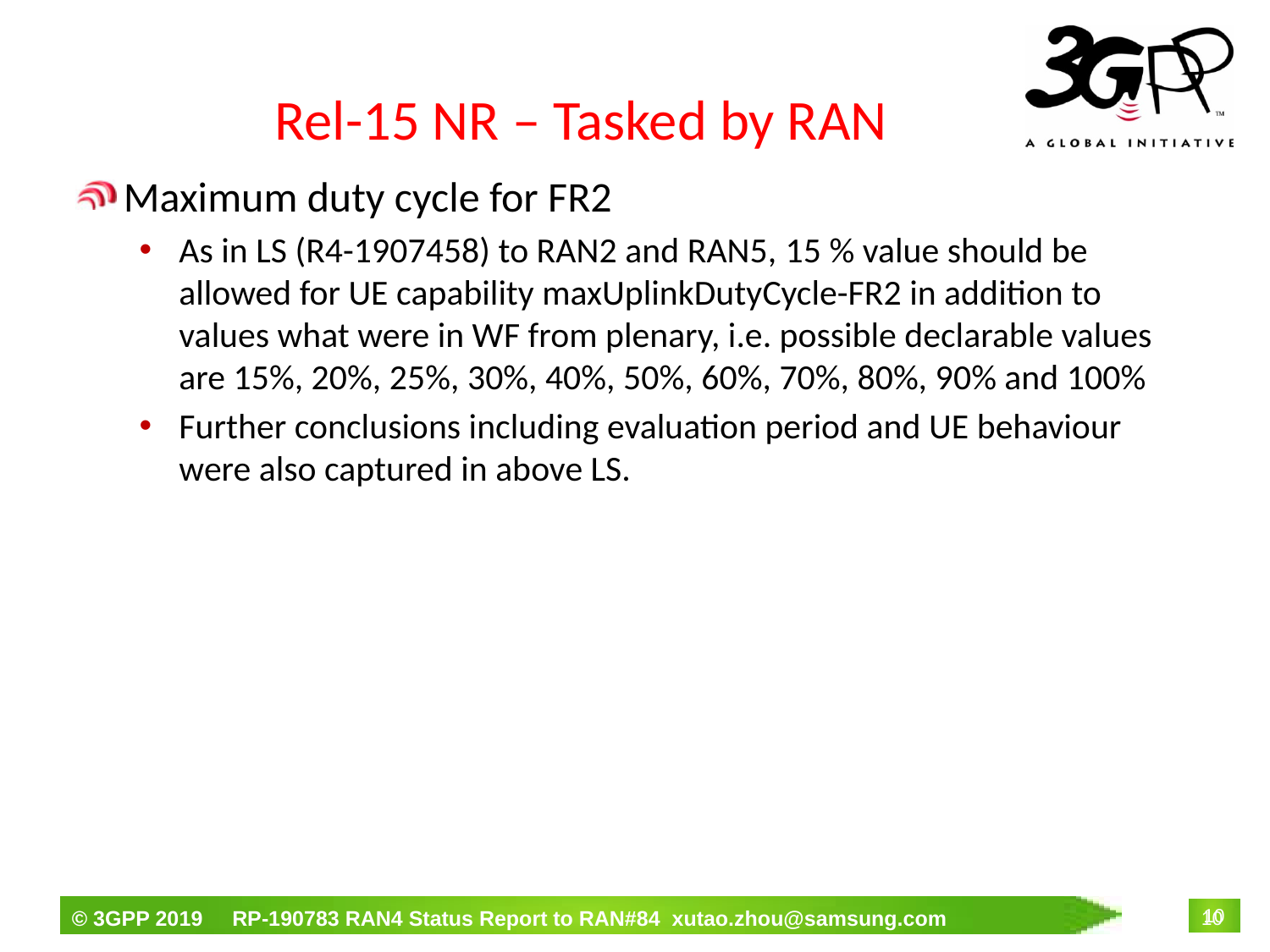

# Rel-15 NR – Tasked by RAN
Maximum duty cycle for FR2
As in LS (R4-1907458) to RAN2 and RAN5, 15 % value should be allowed for UE capability maxUplinkDutyCycle-FR2 in addition to values what were in WF from plenary, i.e. possible declarable values are 15%, 20%, 25%, 30%, 40%, 50%, 60%, 70%, 80%, 90% and 100%
Further conclusions including evaluation period and UE behaviour were also captured in above LS.

10